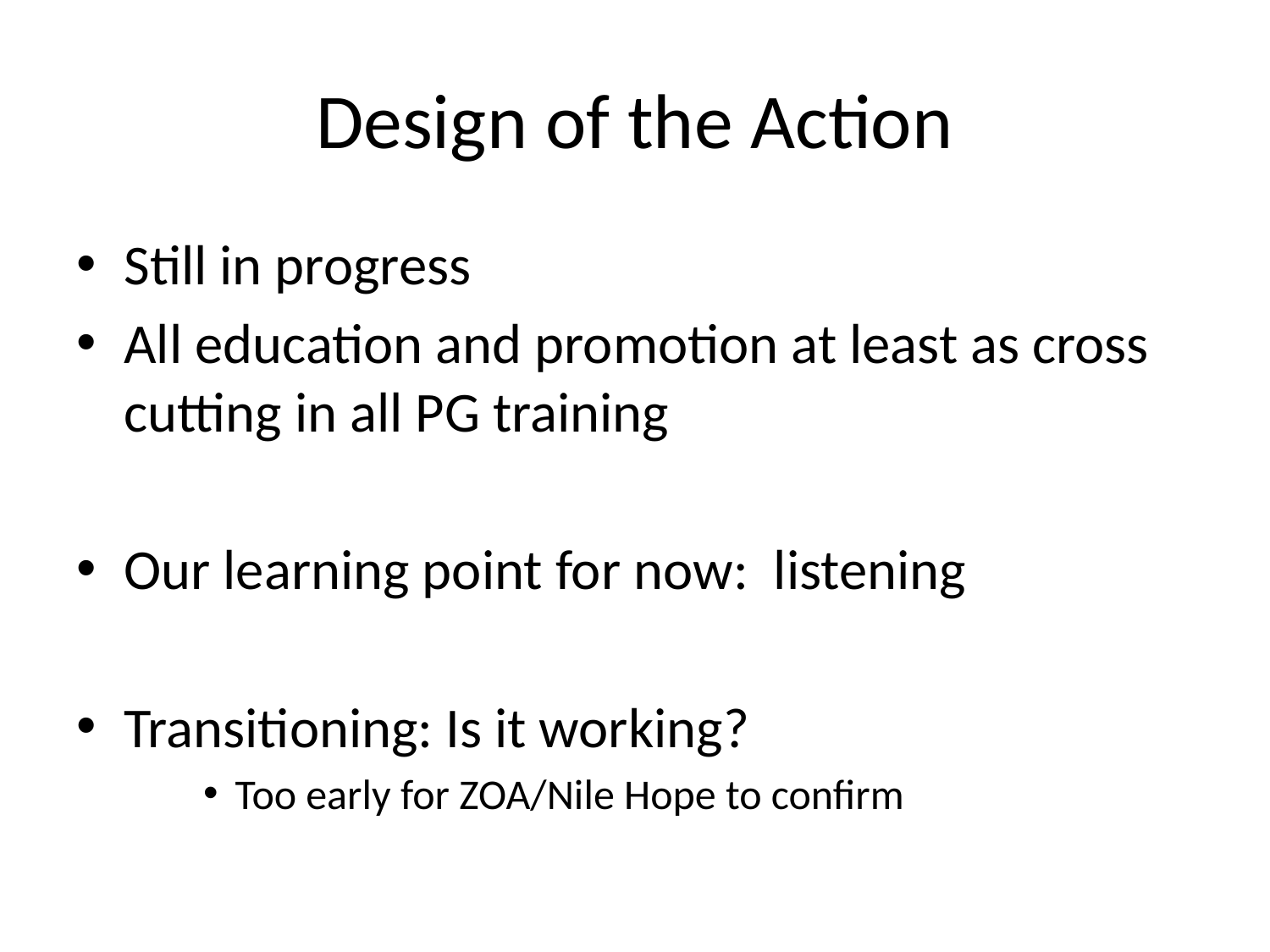

# Design of the Action
Still in progress
All education and promotion at least as cross cutting in all PG training

Our learning point for now:  listening

Transitioning: Is it working?
Too early for ZOA/Nile Hope to confirm